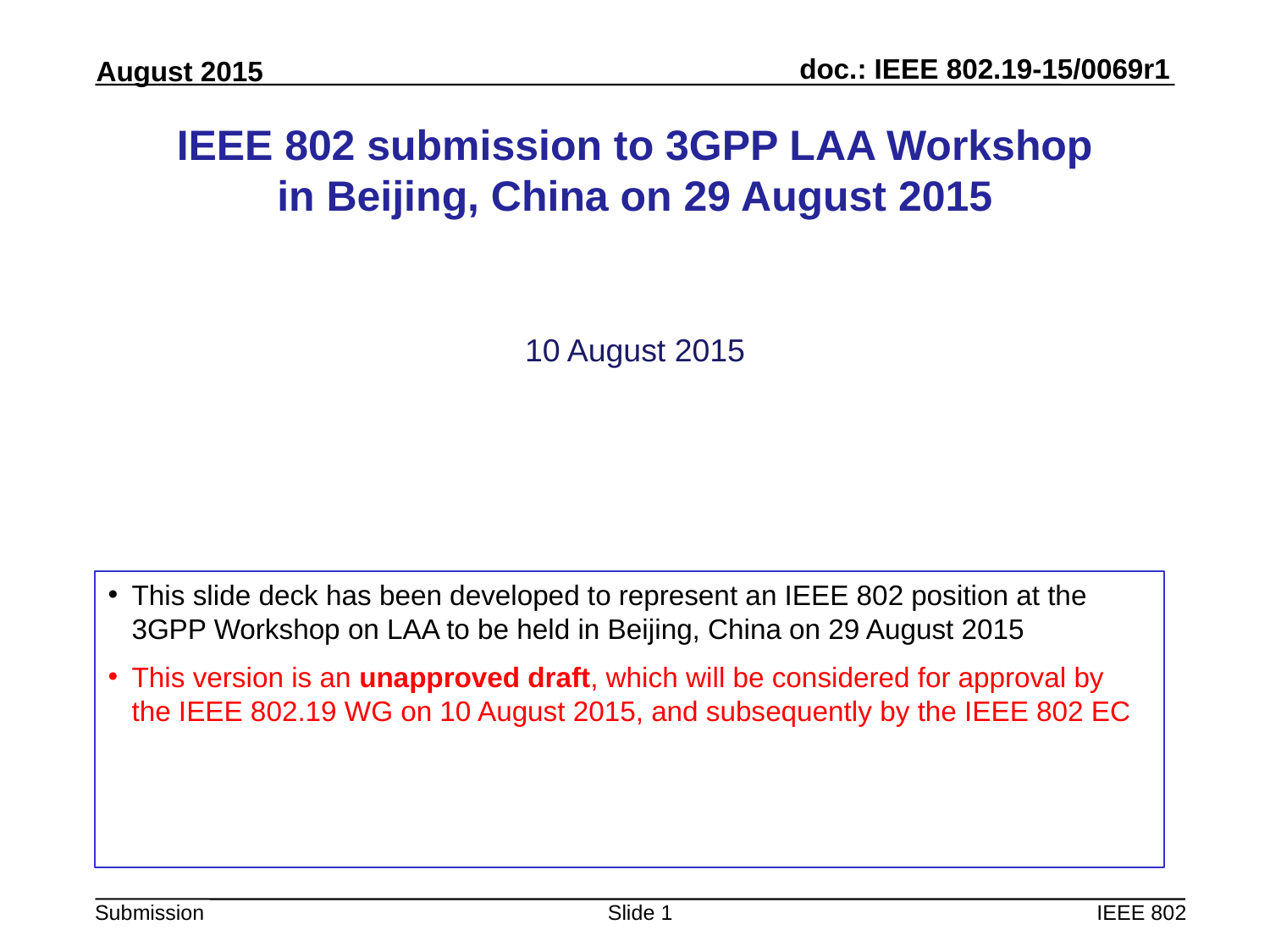

# IEEE 802 submission to 3GPP LAA Workshop in Beijing, China on 29 August 2015
10 August 2015
This slide deck has been developed to represent an IEEE 802 position at the 3GPP Workshop on LAA to be held in Beijing, China on 29 August 2015
This version is an unapproved draft, which will be considered for approval by the IEEE 802.19 WG on 10 August 2015, and subsequently by the IEEE 802 EC
Slide 1
IEEE 802